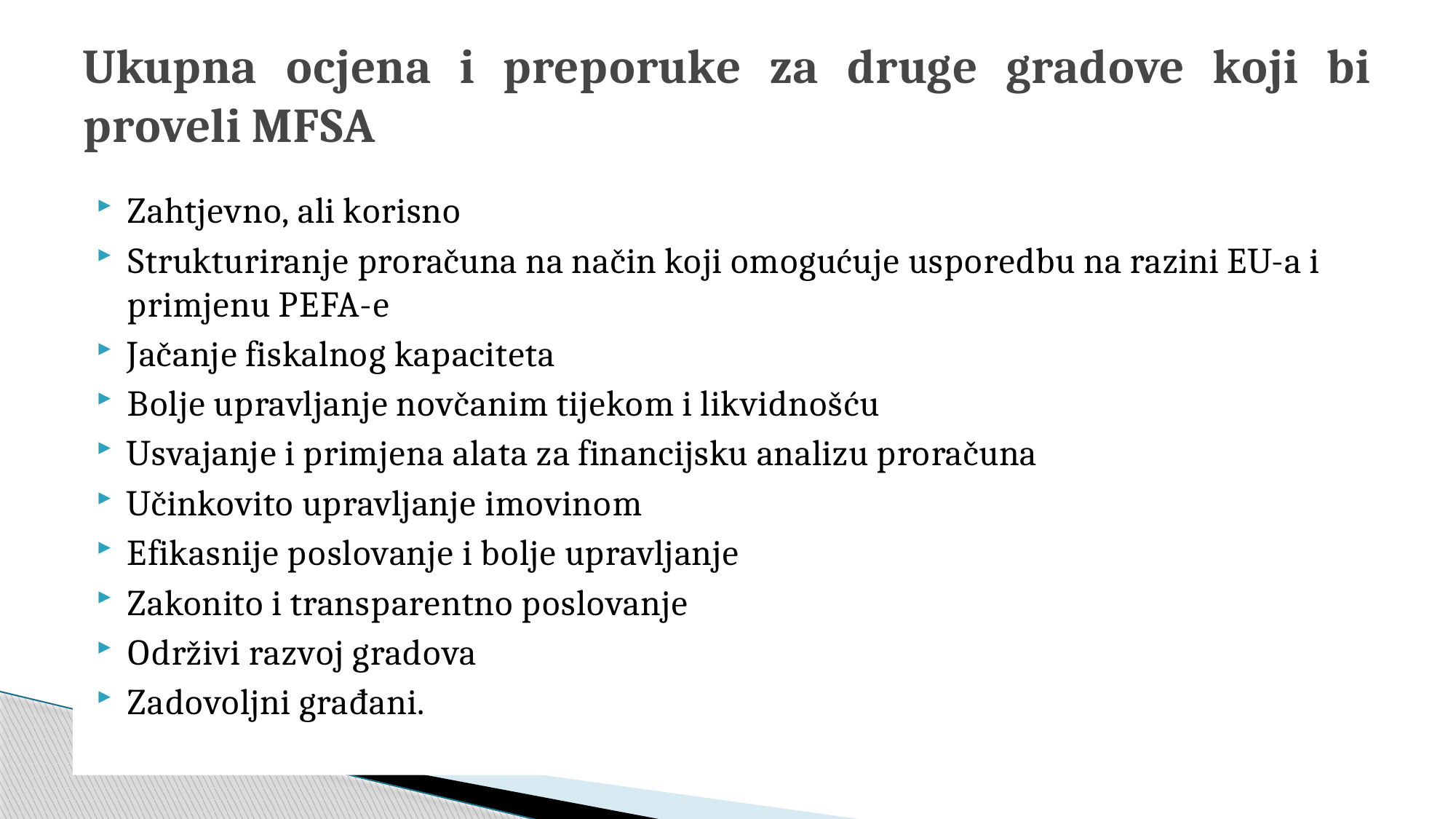

# Ukupna ocjena i preporuke za druge gradove koji bi proveli MFSA
Zahtjevno, ali korisno
Strukturiranje proračuna na način koji omogućuje usporedbu na razini EU-a i primjenu PEFA-e
Jačanje fiskalnog kapaciteta
Bolje upravljanje novčanim tijekom i likvidnošću
Usvajanje i primjena alata za financijsku analizu proračuna
Učinkovito upravljanje imovinom
Efikasnije poslovanje i bolje upravljanje
Zakonito i transparentno poslovanje
Održivi razvoj gradova
Zadovoljni građani.